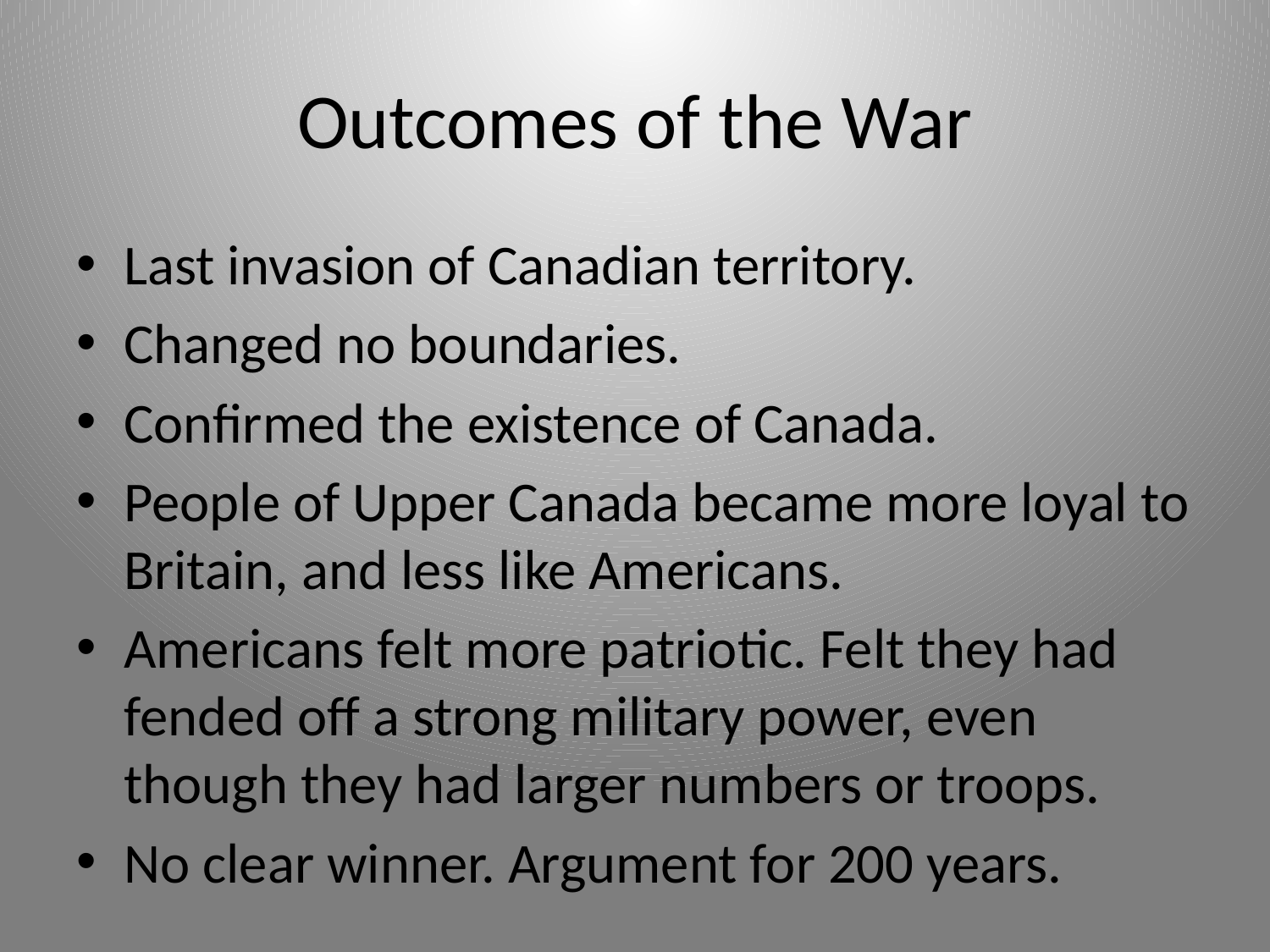

# Outcomes of the War
Last invasion of Canadian territory.
Changed no boundaries.
Confirmed the existence of Canada.
People of Upper Canada became more loyal to Britain, and less like Americans.
Americans felt more patriotic. Felt they had fended off a strong military power, even though they had larger numbers or troops.
No clear winner. Argument for 200 years.